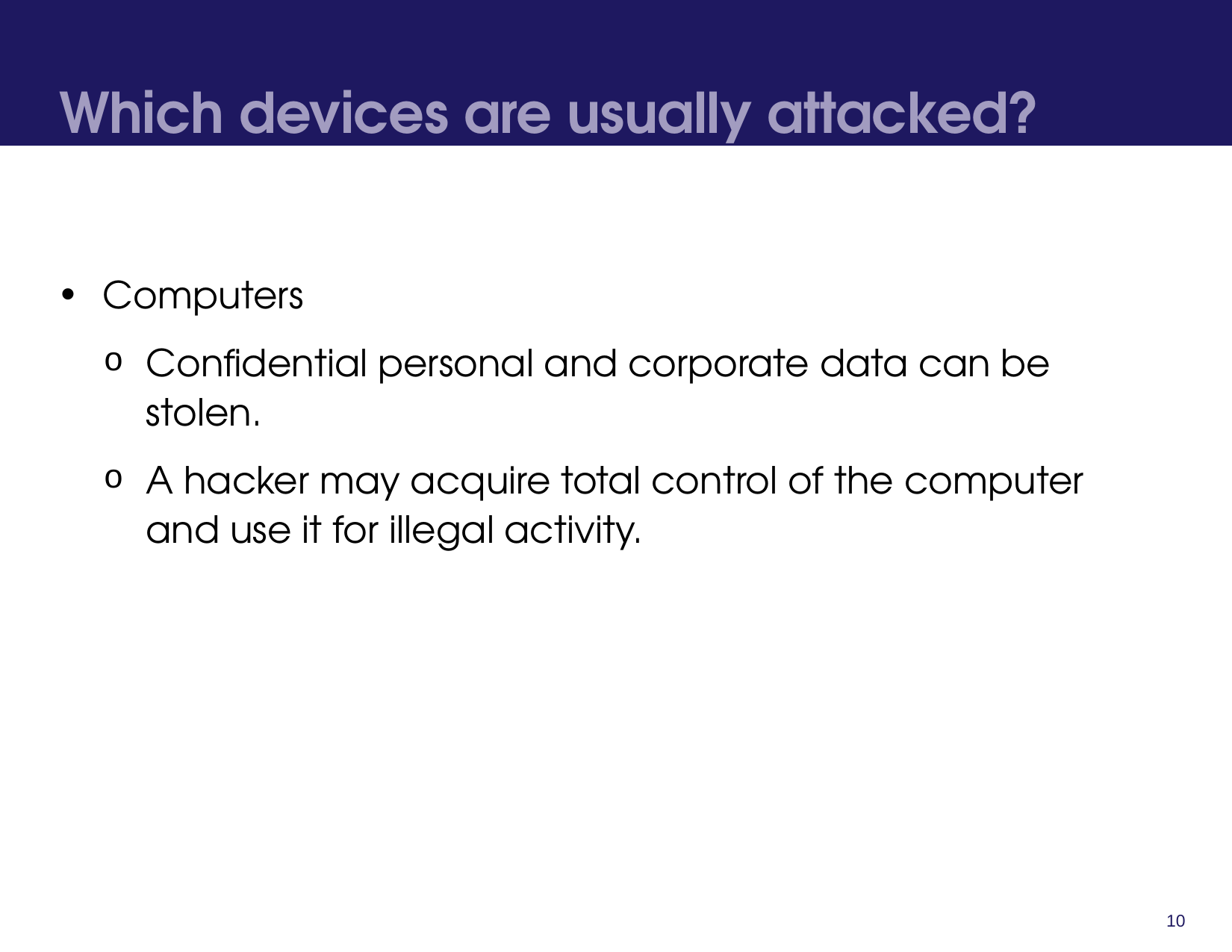

# Which devices are usually attacked?
Computers
Confidential personal and corporate data can be stolen.
A hacker may acquire total control of the computer and use it for illegal activity.

10